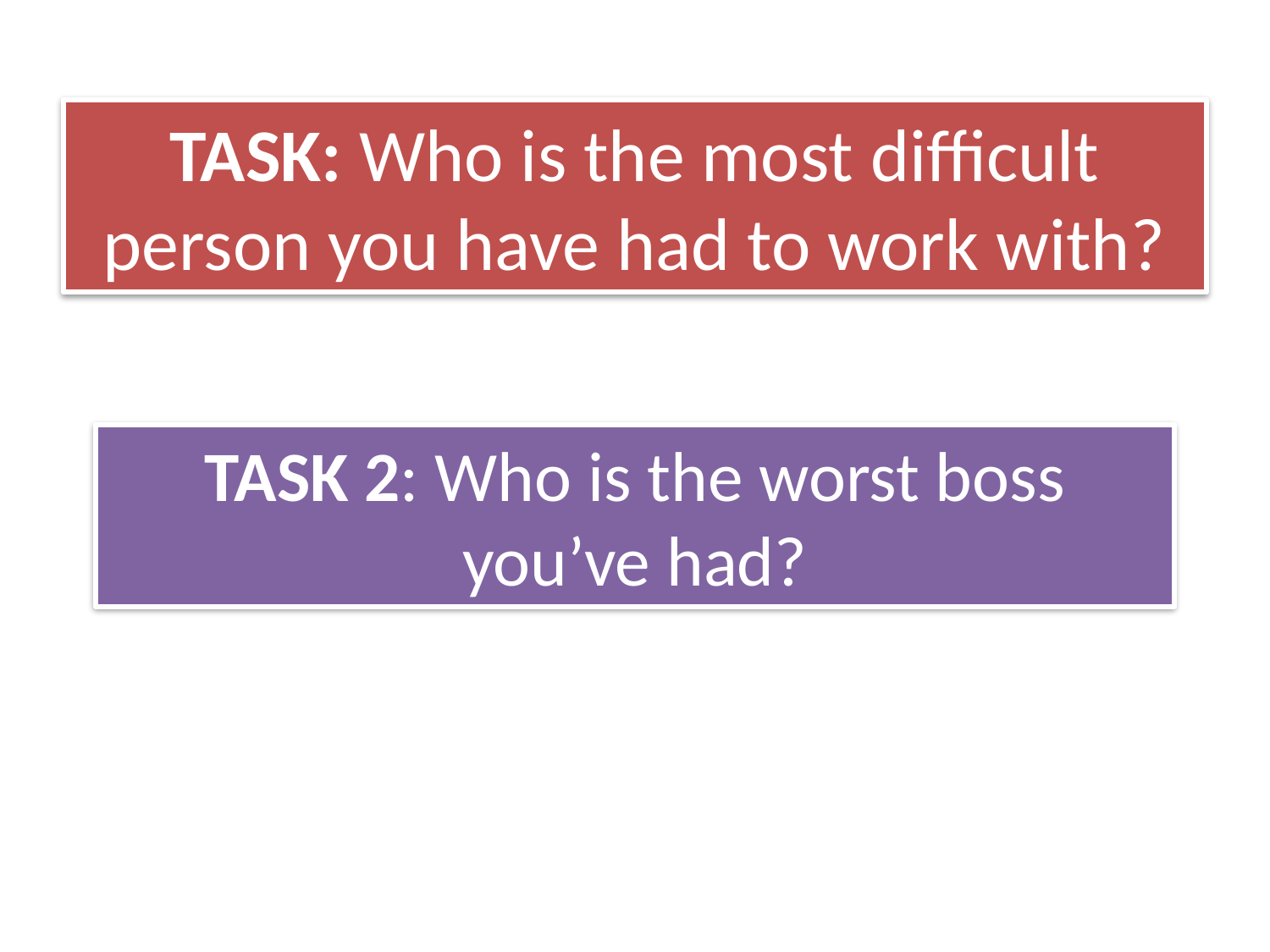

# TASK: Who is the most difficult person you have had to work with?
TASK 2: Who is the worst boss you’ve had?